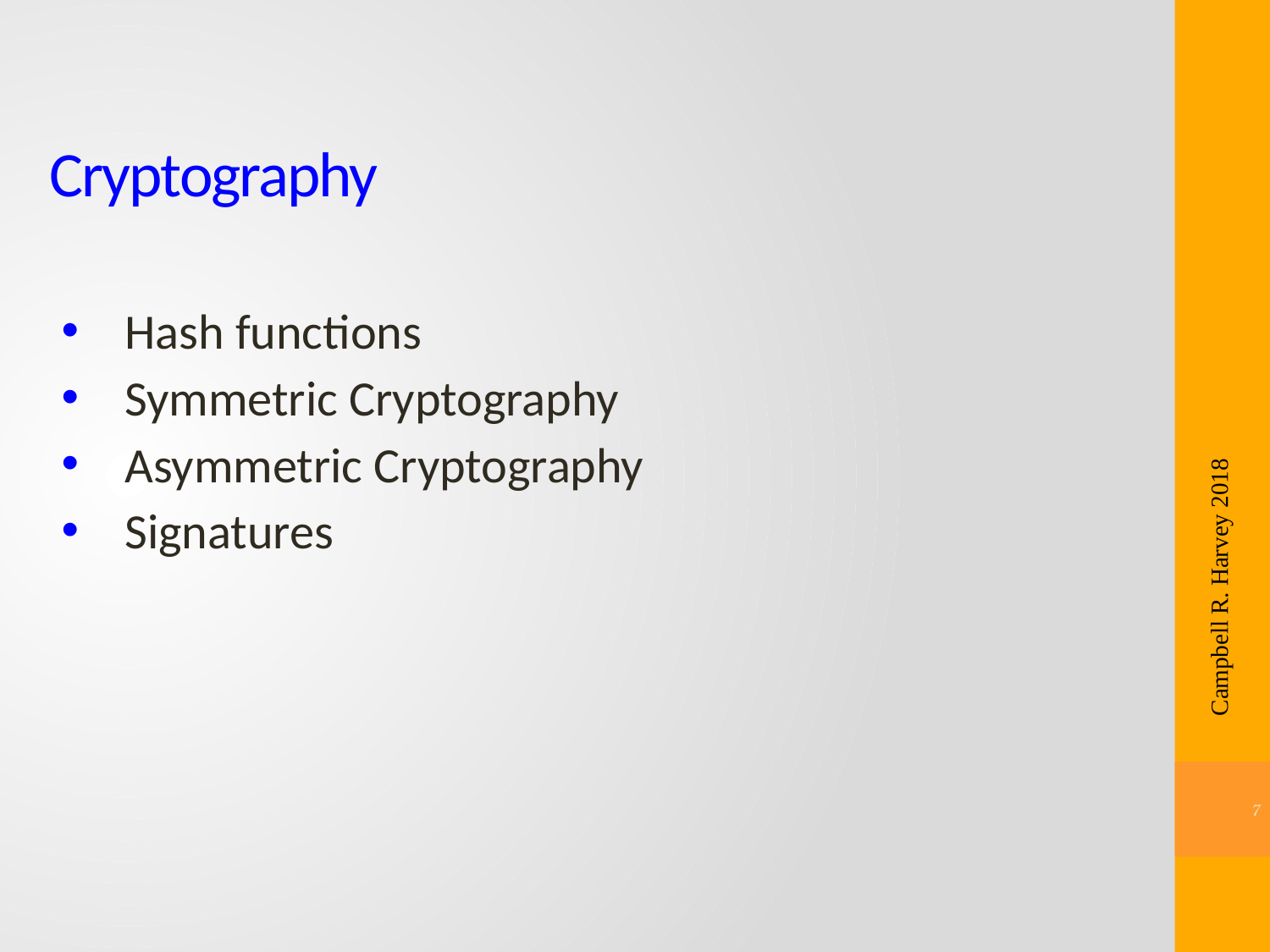

# Cryptography
Hash functions
Symmetric Cryptography
Asymmetric Cryptography
Signatures
Campbell R. Harvey 2018
7